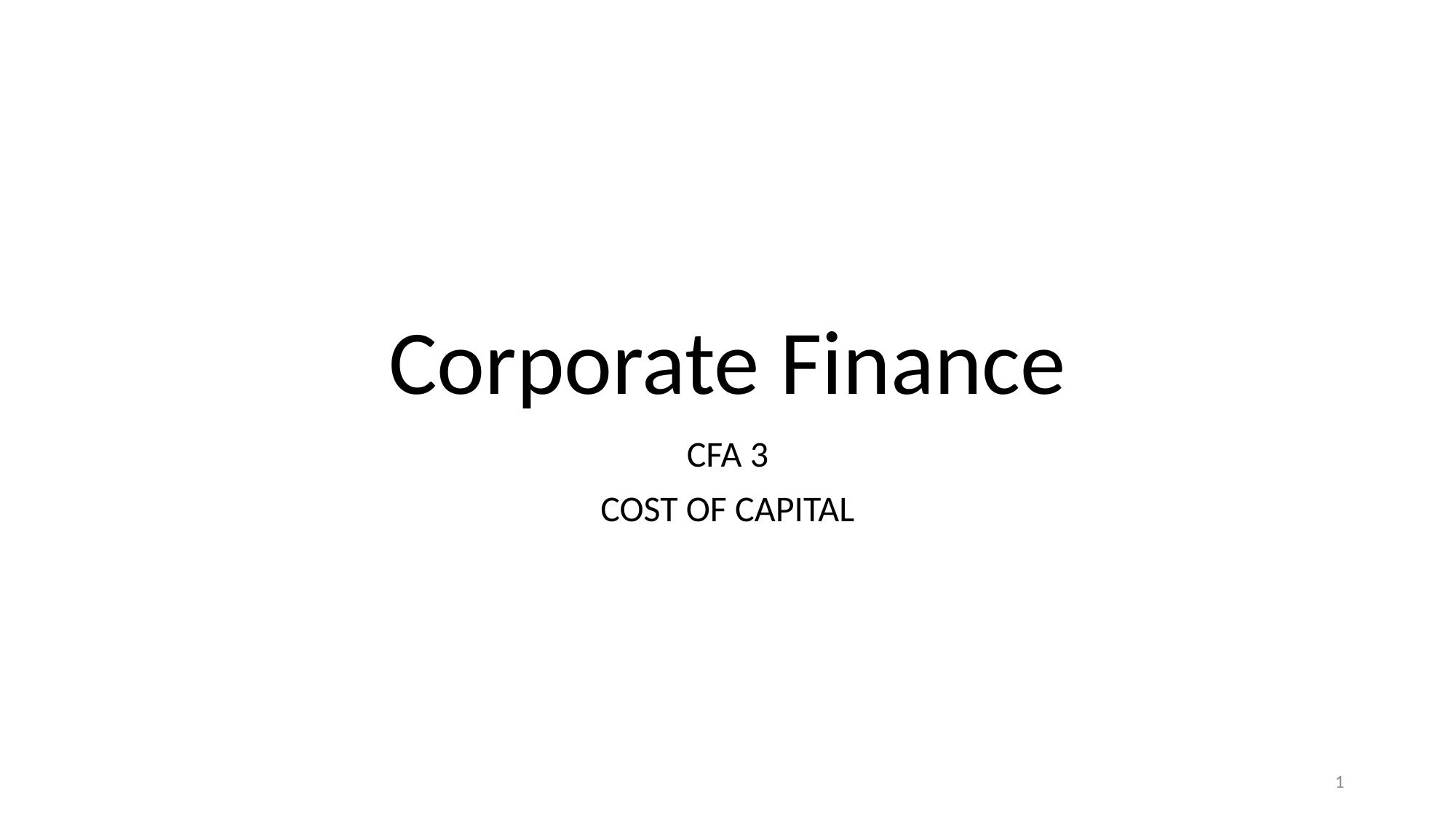

# Corporate Finance
CFA 3
COST OF CAPITAL
1